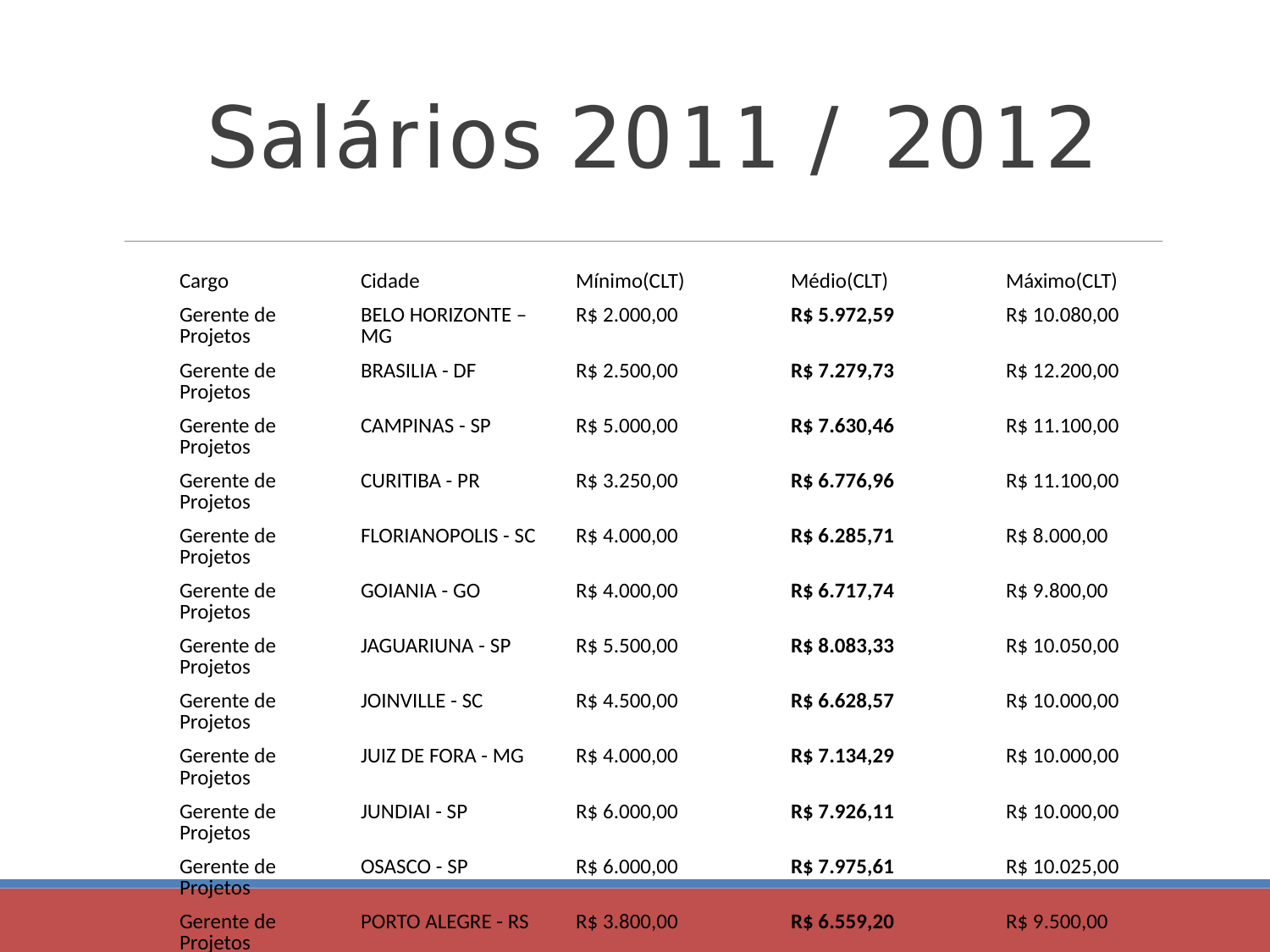

Salários 2011 / 2012
| Cargo | Cidade | Mínimo(CLT) | Médio(CLT) | Máximo(CLT) |
| --- | --- | --- | --- | --- |
| Gerente de Projetos | BELO HORIZONTE – MG | R$ 2.000,00 | R$ 5.972,59 | R$ 10.080,00 |
| Gerente de Projetos | BRASILIA - DF | R$ 2.500,00 | R$ 7.279,73 | R$ 12.200,00 |
| Gerente de Projetos | CAMPINAS - SP | R$ 5.000,00 | R$ 7.630,46 | R$ 11.100,00 |
| Gerente de Projetos | CURITIBA - PR | R$ 3.250,00 | R$ 6.776,96 | R$ 11.100,00 |
| Gerente de Projetos | FLORIANOPOLIS - SC | R$ 4.000,00 | R$ 6.285,71 | R$ 8.000,00 |
| Gerente de Projetos | GOIANIA - GO | R$ 4.000,00 | R$ 6.717,74 | R$ 9.800,00 |
| Gerente de Projetos | JAGUARIUNA - SP | R$ 5.500,00 | R$ 8.083,33 | R$ 10.050,00 |
| Gerente de Projetos | JOINVILLE - SC | R$ 4.500,00 | R$ 6.628,57 | R$ 10.000,00 |
| Gerente de Projetos | JUIZ DE FORA - MG | R$ 4.000,00 | R$ 7.134,29 | R$ 10.000,00 |
| Gerente de Projetos | JUNDIAI - SP | R$ 6.000,00 | R$ 7.926,11 | R$ 10.000,00 |
| Gerente de Projetos | OSASCO - SP | R$ 6.000,00 | R$ 7.975,61 | R$ 10.025,00 |
| Gerente de Projetos | PORTO ALEGRE - RS | R$ 3.800,00 | R$ 6.559,20 | R$ 9.500,00 |
| Gerente de Projetos | RIO DE JANEIRO - RJ | R$ 3.750,00 | R$ 7.985,26 | R$ 12.200,00 |
| Gerente de Projetos | SALVADOR - BA | R$ 4.000,00 | R$ 5.961,80 | R$ 9.000,00 |
| Gerente de Projetos | SANTOS - SP | R$ 6.900,00 | R$ 8.526,09 | R$ 10.000,00 |
| Gerente de Projetos | SAO PAULO - SP | R$ 3.500,00 | R$ 7.959,58 | R$ 13.300,00 |
| Gerente de Projetos | UBERLANDIA - MG | R$ 5.000,00 | R$ 7.512,21 | R$ 10.000,00 |